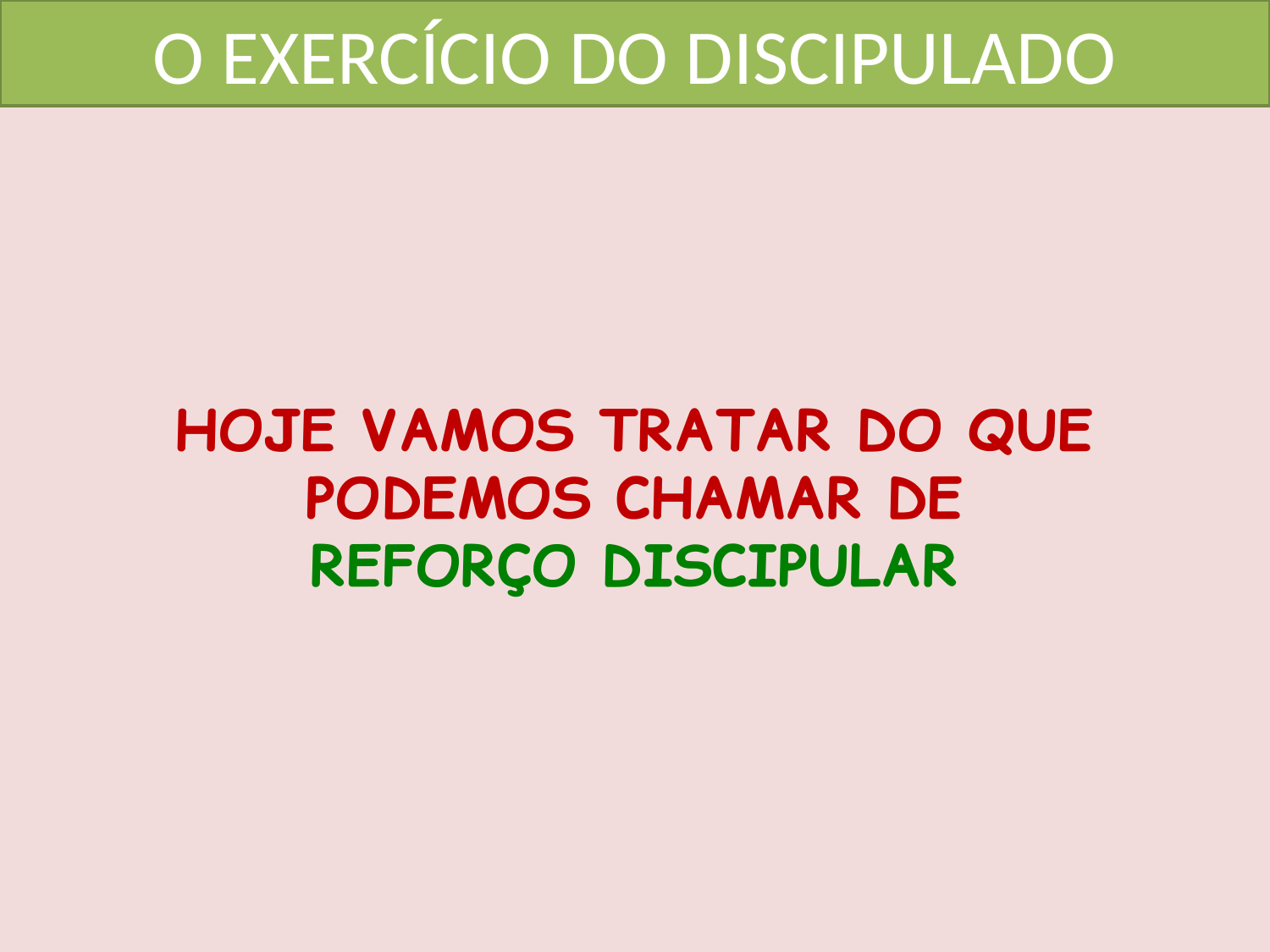

O EXERCÍCIO DO DISCIPULADO
Hoje vamos tratar do que podemos chamar de
reforço discipular